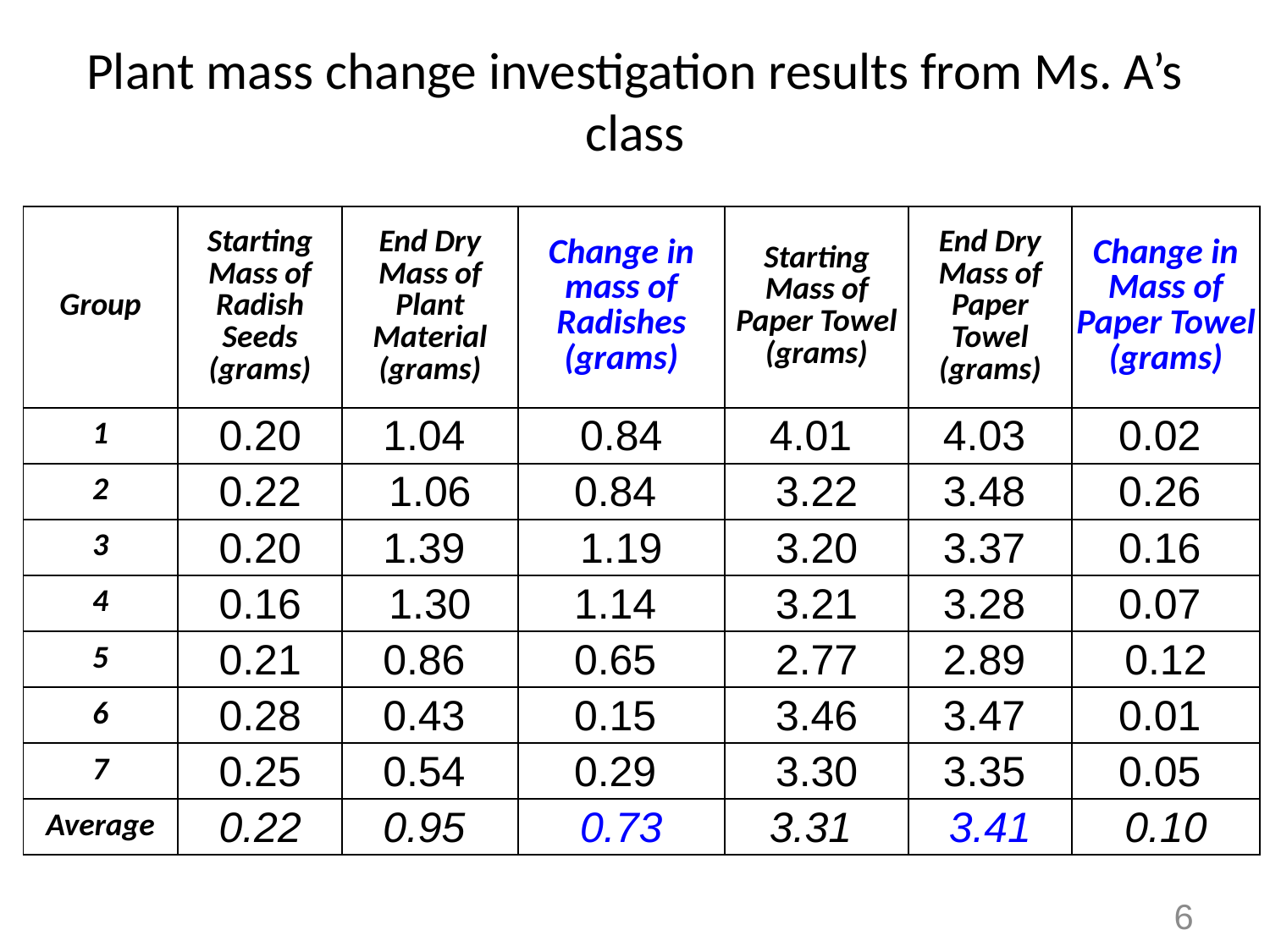

# Plant mass change investigation results from Ms. A’s class
| Group | Starting Mass of Radish Seeds (grams) | End Dry Mass of Plant Material (grams) | Change in mass of Radishes (grams) | Starting Mass of Paper Towel (grams) | End Dry Mass of Paper Towel (grams) | Change in Mass of Paper Towel (grams) |
| --- | --- | --- | --- | --- | --- | --- |
| 1 | 0.20 | 1.04 | 0.84 | 4.01 | 4.03 | 0.02 |
| 2 | 0.22 | 1.06 | 0.84 | 3.22 | 3.48 | 0.26 |
| 3 | 0.20 | 1.39 | 1.19 | 3.20 | 3.37 | 0.16 |
| 4 | 0.16 | 1.30 | 1.14 | 3.21 | 3.28 | 0.07 |
| 5 | 0.21 | 0.86 | 0.65 | 2.77 | 2.89 | 0.12 |
| 6 | 0.28 | 0.43 | 0.15 | 3.46 | 3.47 | 0.01 |
| 7 | 0.25 | 0.54 | 0.29 | 3.30 | 3.35 | 0.05 |
| Average | 0.22 | 0.95 | 0.73 | 3.31 | 3.41 | 0.10 |
6